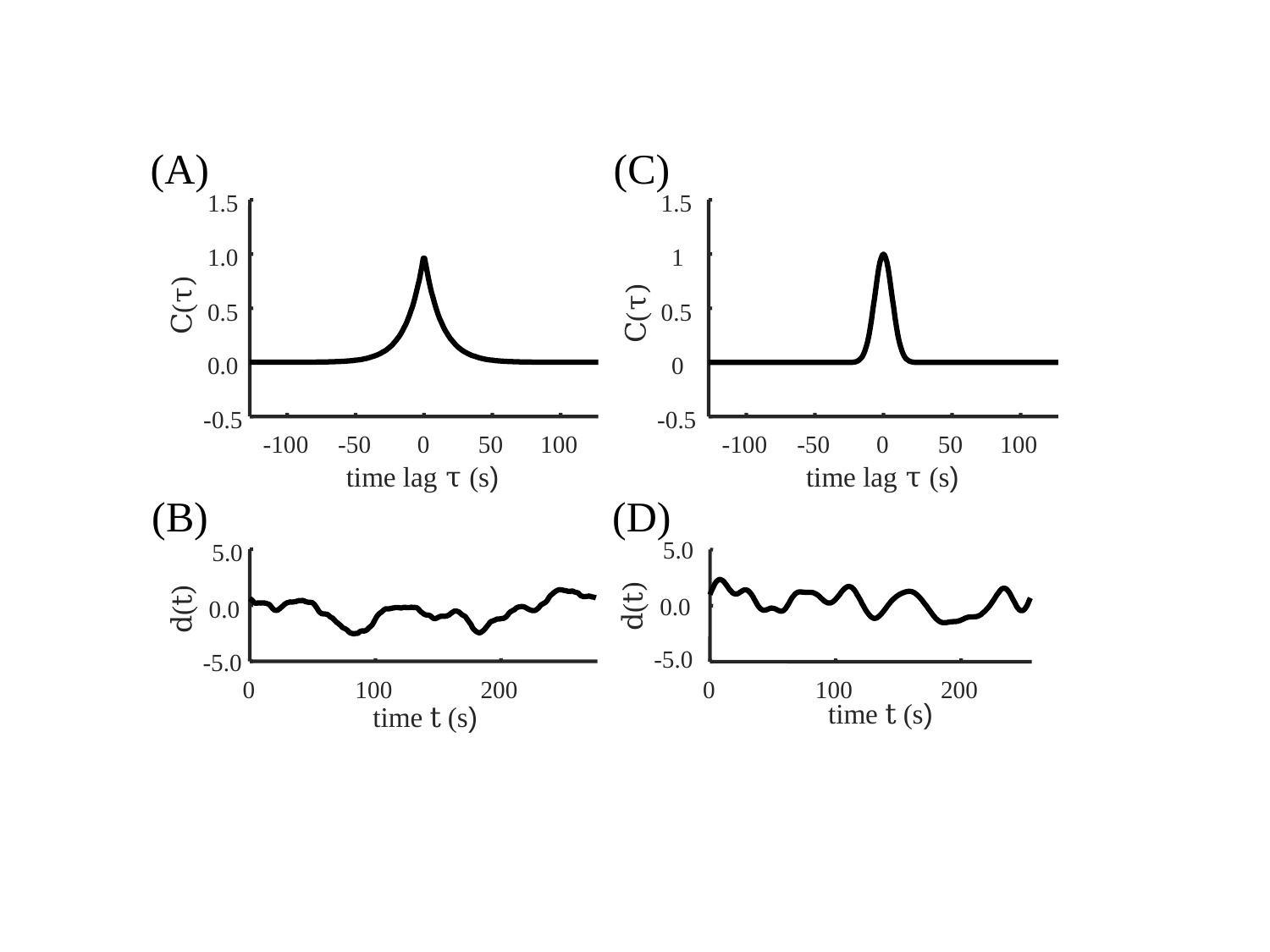

(A)
(C)
1.5
1.5

1.0
1

C(τ)
C(τ)
0.5
0.5

0.0
0

-0.5
-0.5

-100
-50
0
50
100
-100
-50
0
50
100
time lag τ (s)
time lag τ (s)
(B)
(D)
5.0
d(t)
0.0
-5.0

0
100
200
time t (s)
5.0
d(t)
0.0
-5.0

0
100
200
time t (s)